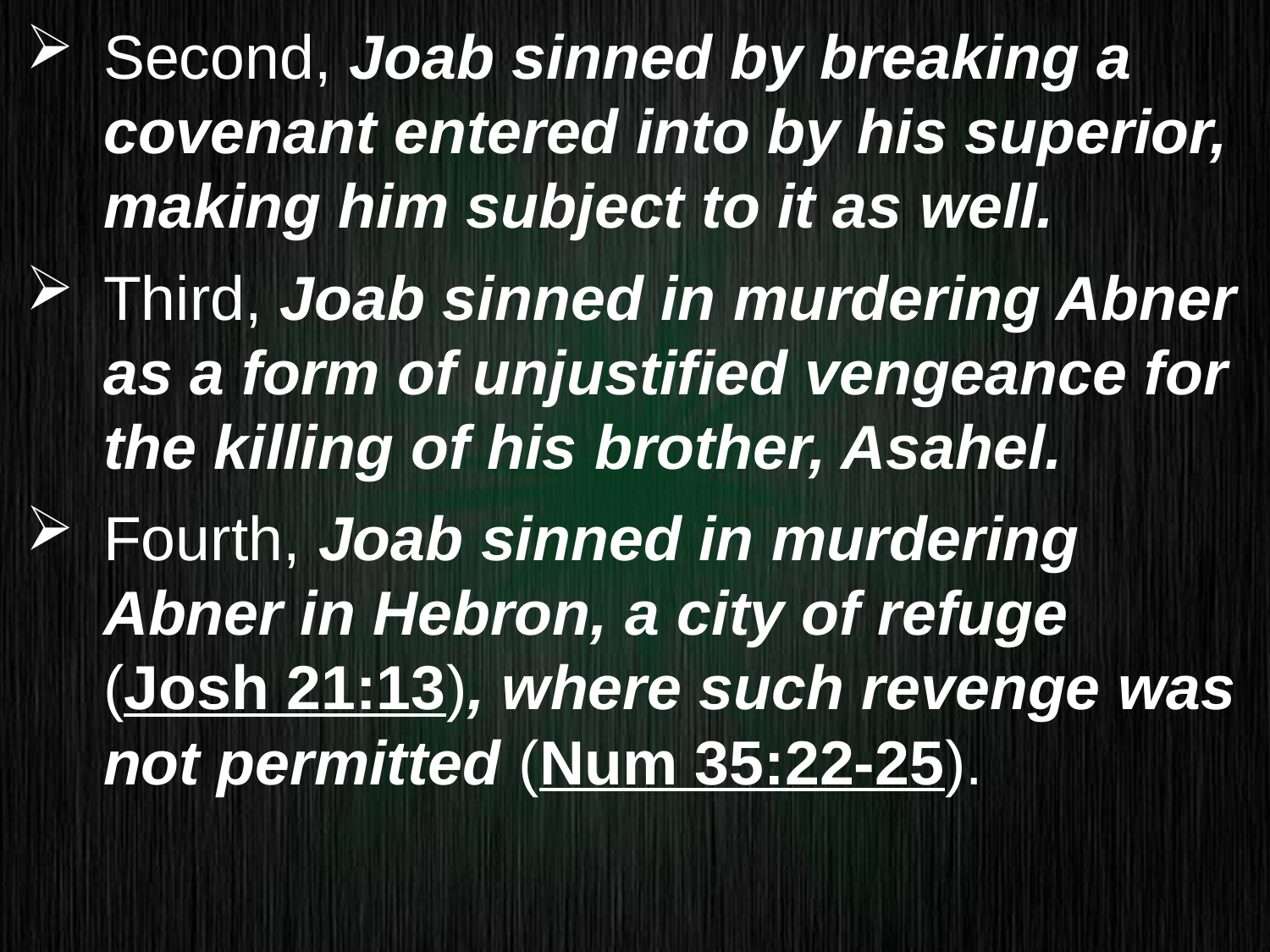

Second, Joab sinned by breaking a covenant entered into by his superior, making him subject to it as well.
Third, Joab sinned in murdering Abner as a form of unjustified vengeance for the killing of his brother, Asahel.
Fourth, Joab sinned in murdering Abner in Hebron, a city of refuge (Josh 21:13), where such revenge was not permitted (Num 35:22-25).